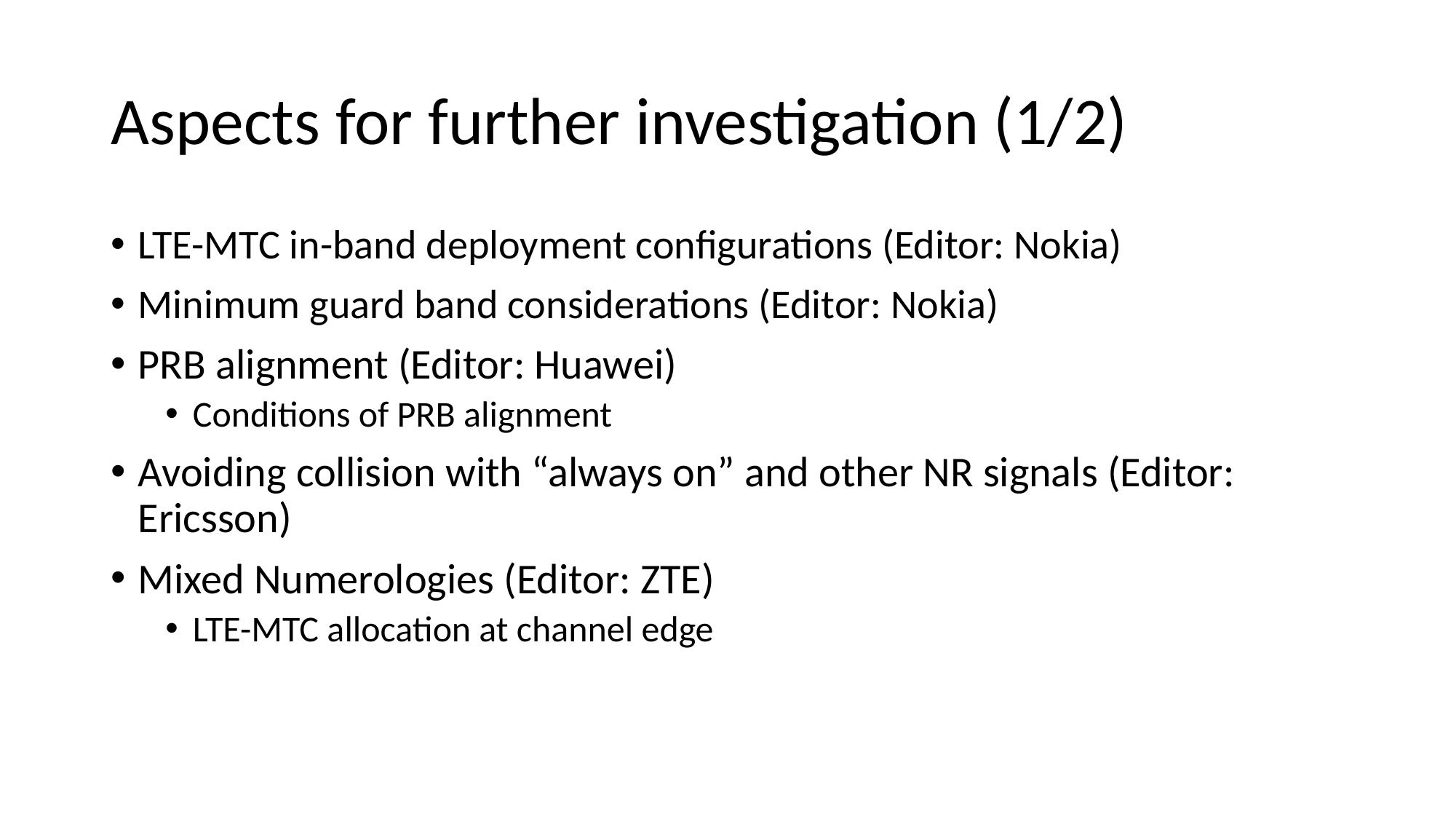

# Aspects for further investigation (1/2)
LTE-MTC in-band deployment configurations (Editor: Nokia)
Minimum guard band considerations (Editor: Nokia)
PRB alignment (Editor: Huawei)
Conditions of PRB alignment
Avoiding collision with “always on” and other NR signals (Editor: Ericsson)
Mixed Numerologies (Editor: ZTE)
LTE-MTC allocation at channel edge